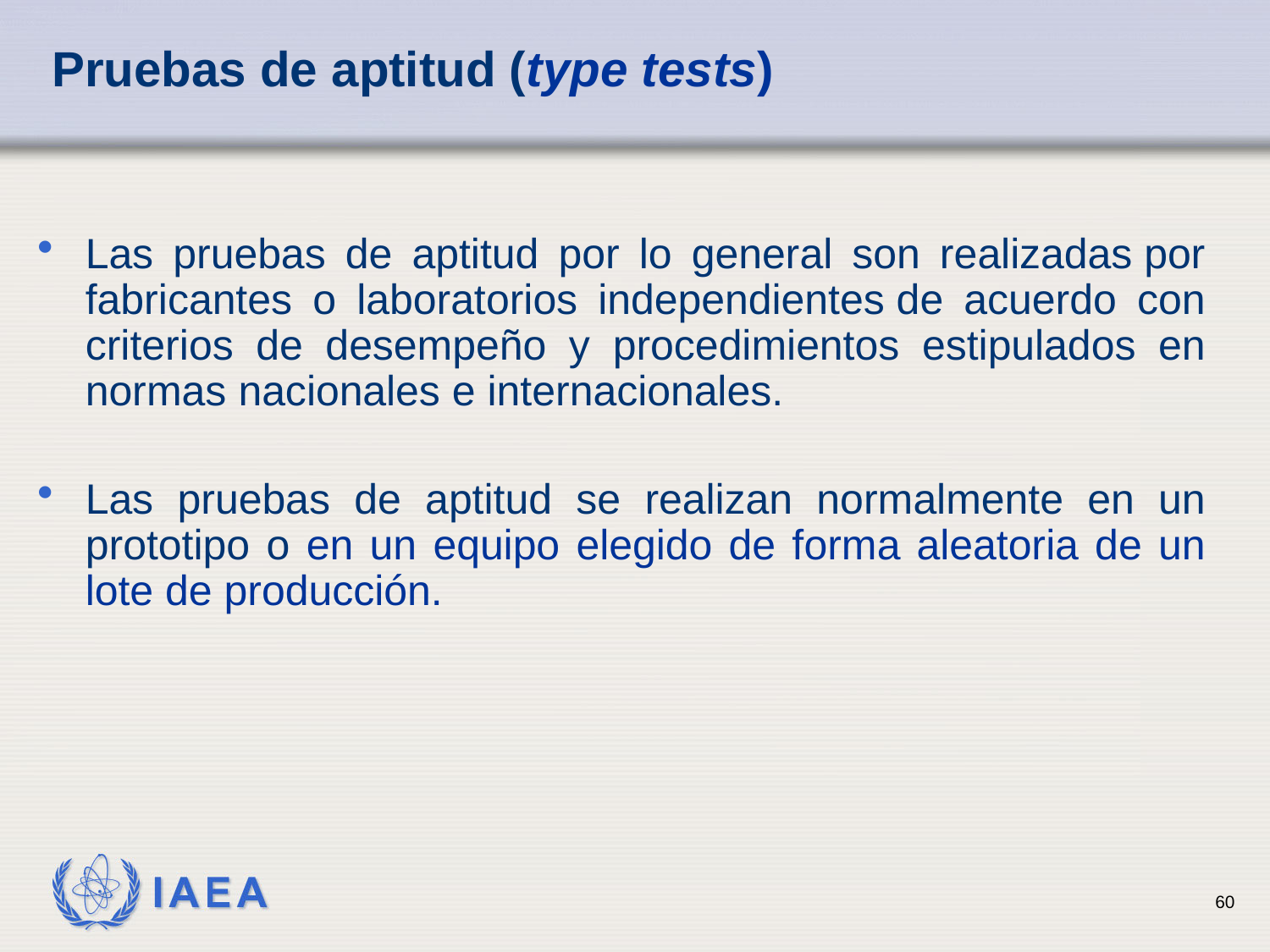

# Pruebas de aptitud (type tests)
Las pruebas de aptitud por lo general son realizadas por fabricantes o laboratorios independientes de acuerdo con criterios de desempeño y procedimientos estipulados en normas nacionales e internacionales.

Las pruebas de aptitud se realizan normalmente en un prototipo o en un equipo elegido de forma aleatoria de un lote de producción.
60